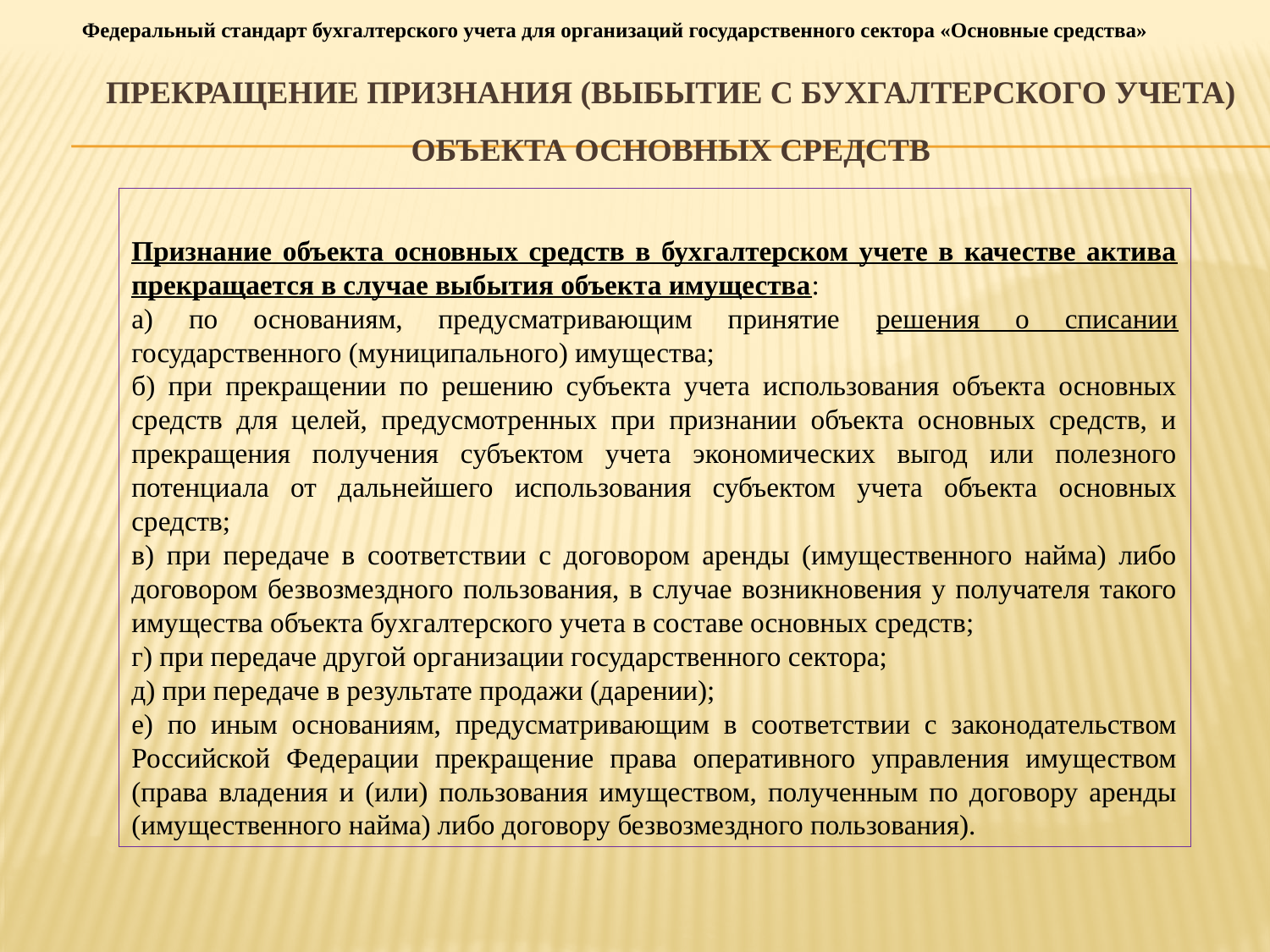

Федеральный стандарт бухгалтерского учета для организаций государственного сектора «Основные средства»
# прекращение признания (выбытие с бухгалтерского учета) объекта основных средств

Признание объекта основных средств в бухгалтерском учете в качестве актива прекращается в случае выбытия объекта имущества:
а) по основаниям, предусматривающим принятие решения о списании государственного (муниципального) имущества;
б) при прекращении по решению субъекта учета использования объекта основных средств для целей, предусмотренных при признании объекта основных средств, и прекращения получения субъектом учета экономических выгод или полезного потенциала от дальнейшего использования субъектом учета объекта основных средств;
в) при передаче в соответствии с договором аренды (имущественного найма) либо договором безвозмездного пользования, в случае возникновения у получателя такого имущества объекта бухгалтерского учета в составе основных средств;
г) при передаче другой организации государственного сектора;
д) при передаче в результате продажи (дарении);
е) по иным основаниям, предусматривающим в соответствии с законодательством Российской Федерации прекращение права оперативного управления имуществом (права владения и (или) пользования имуществом, полученным по договору аренды (имущественного найма) либо договору безвозмездного пользования).